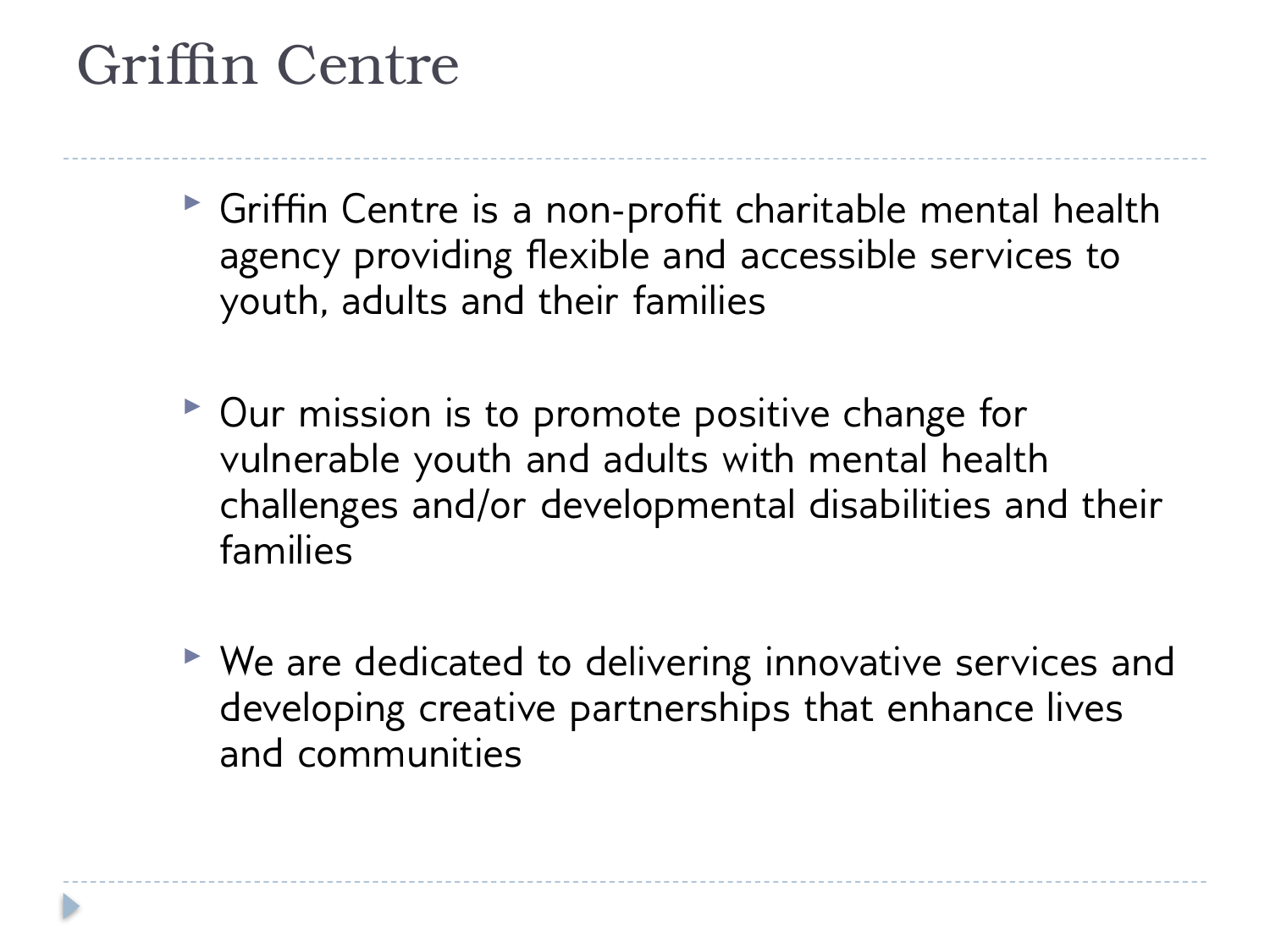

# Griffin Centre
Griffin Centre is a non-profit charitable mental health agency providing flexible and accessible services to youth, adults and their families

Our mission is to promote positive change for vulnerable youth and adults with mental health challenges and/or developmental disabilities and their families

We are dedicated to delivering innovative services and developing creative partnerships that enhance lives and communities